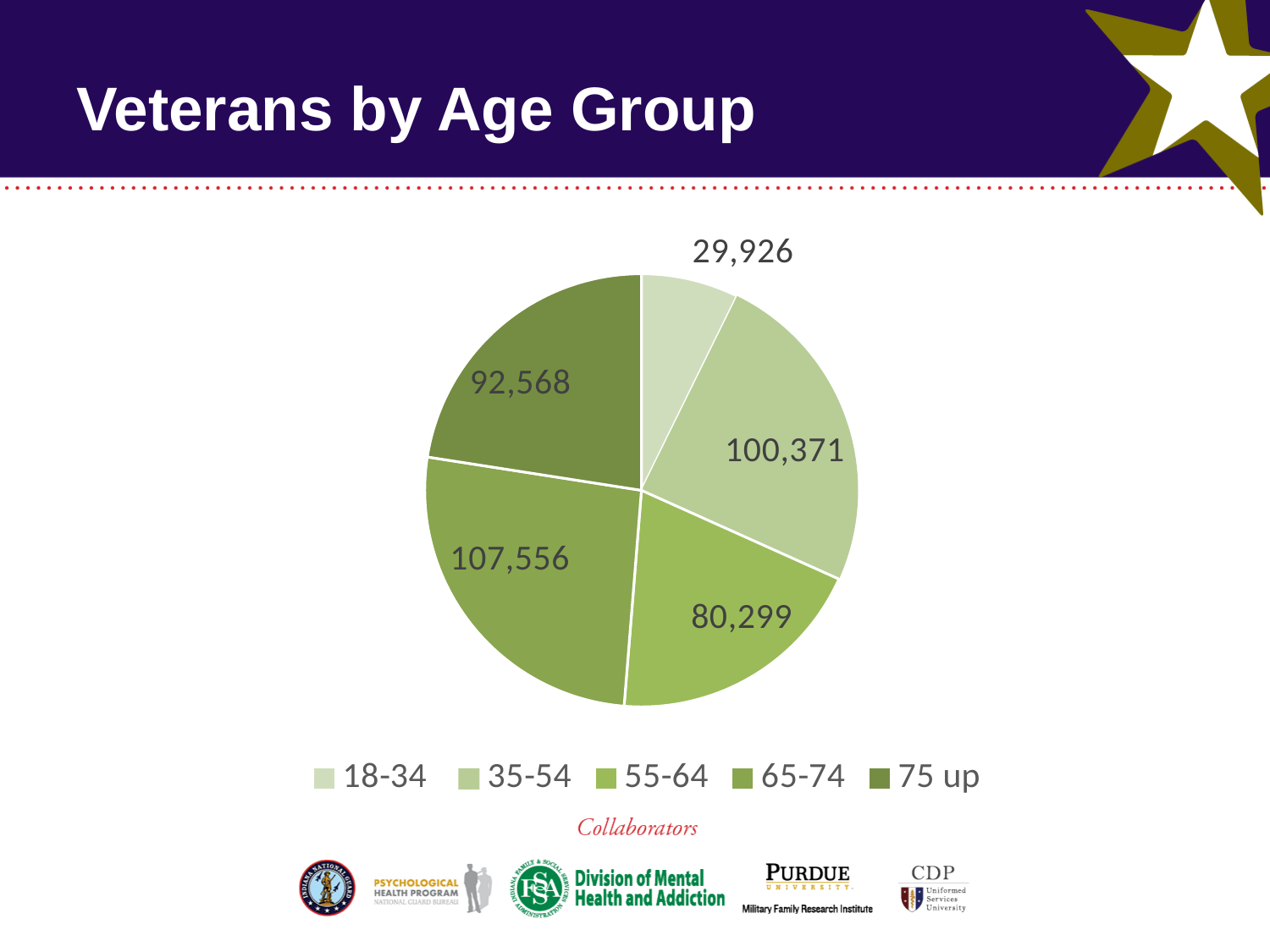

# Veterans by Age Group

### Chart

| Category |  |
|---|---|
| 18-34  | 29926.0 |
| 35-54 | 100371.0 |
| 55-64 | 80299.0 |
| 65-74 | 107556.0 |
| 75 up  | 92568.0 |